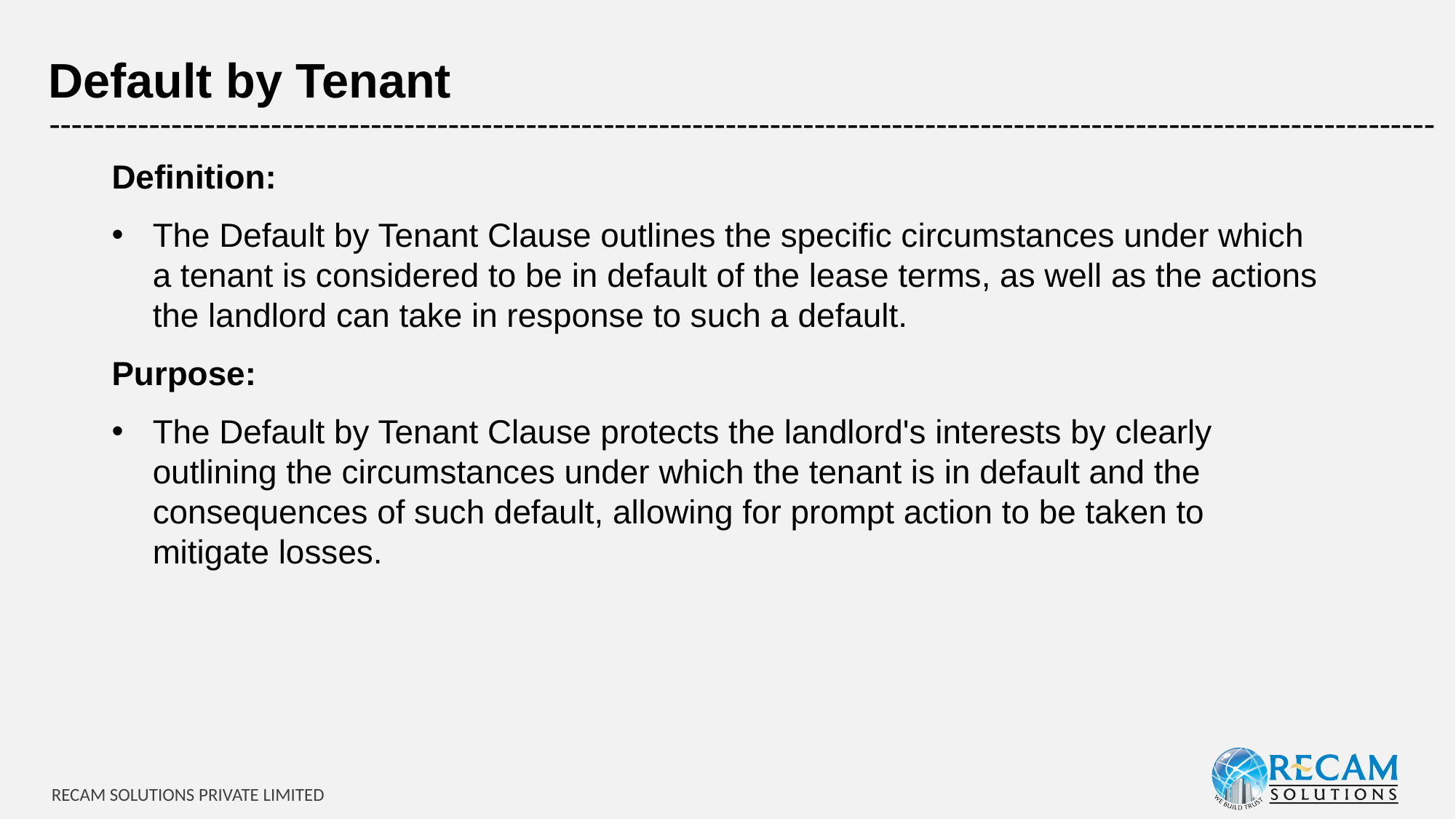

Default by Tenant
-----------------------------------------------------------------------------------------------------------------------------
Definition:
The Default by Tenant Clause outlines the specific circumstances under which a tenant is considered to be in default of the lease terms, as well as the actions the landlord can take in response to such a default.
Purpose:
The Default by Tenant Clause protects the landlord's interests by clearly outlining the circumstances under which the tenant is in default and the consequences of such default, allowing for prompt action to be taken to mitigate losses.
RECAM SOLUTIONS PRIVATE LIMITED